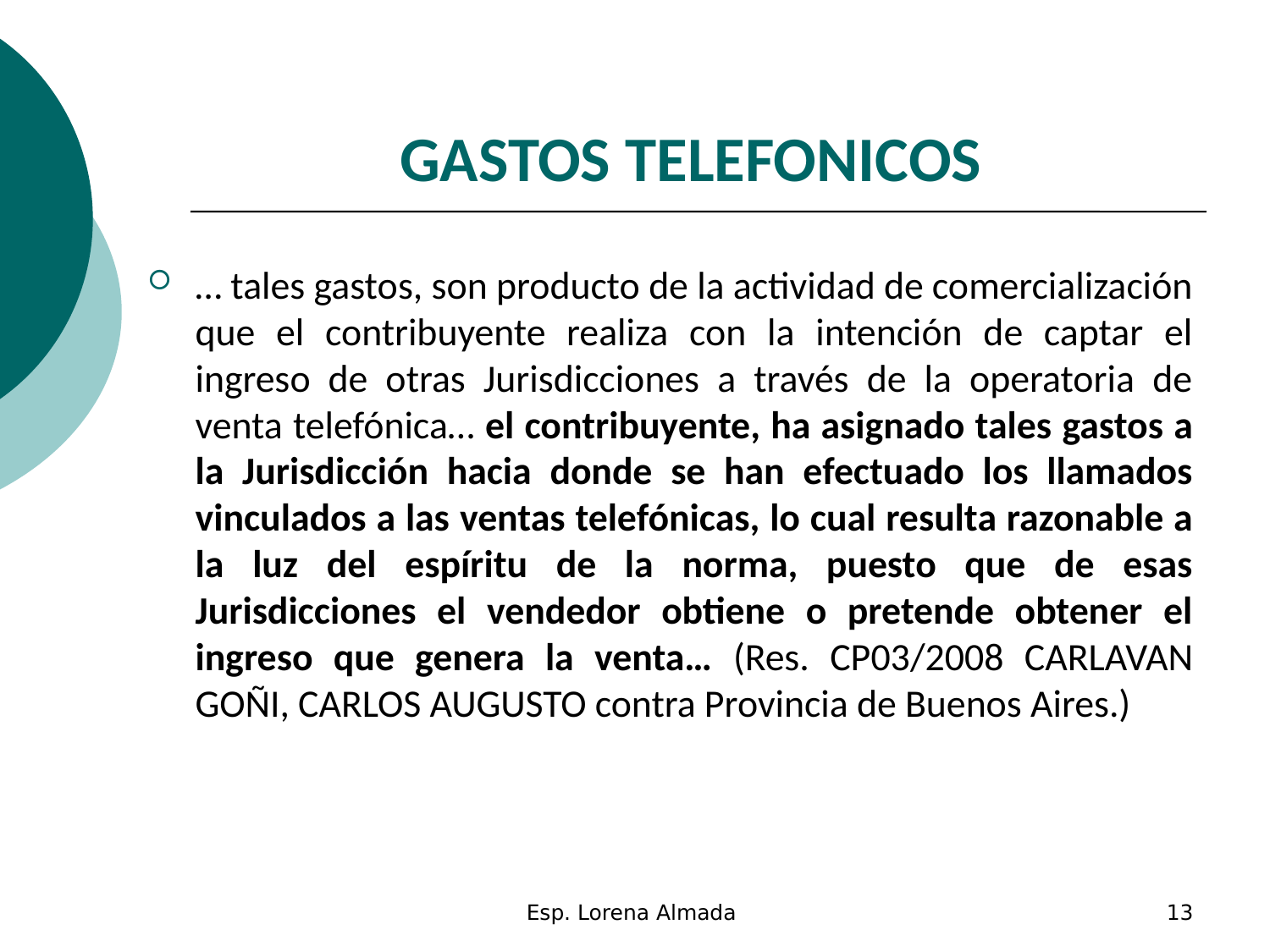

# GASTOS TELEFONICOS
… tales gastos, son producto de la actividad de comercialización que el contribuyente realiza con la intención de captar el ingreso de otras Jurisdicciones a través de la operatoria de venta telefónica… el contribuyente, ha asignado tales gastos a la Jurisdicción hacia donde se han efectuado los llamados vinculados a las ventas telefónicas, lo cual resulta razonable a la luz del espíritu de la norma, puesto que de esas Jurisdicciones el vendedor obtiene o pretende obtener el ingreso que genera la venta… (Res. CP03/2008 CARLAVAN GOÑI, CARLOS AUGUSTO contra Provincia de Buenos Aires.)
Esp. Lorena Almada
13